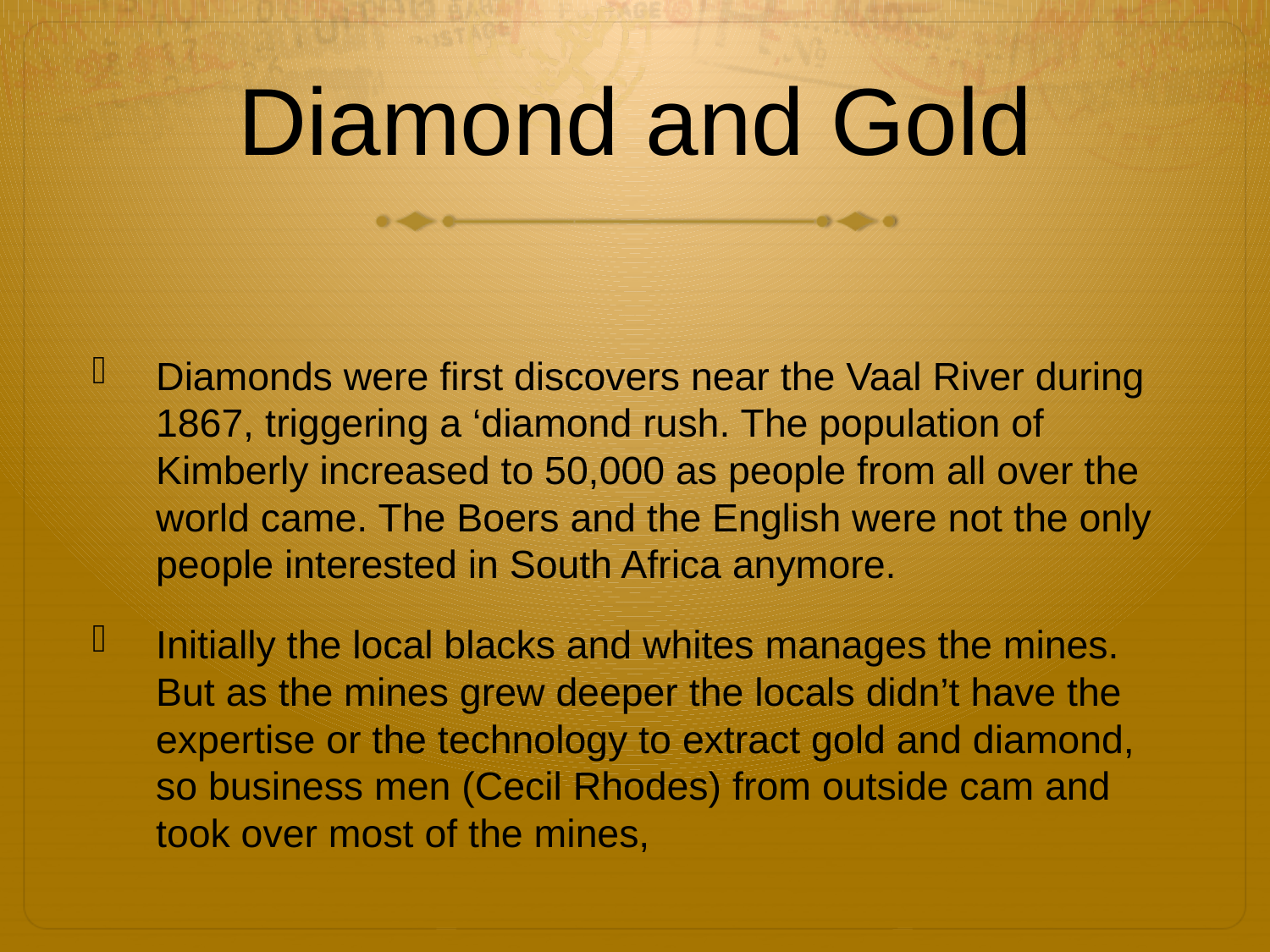

# Diamond and Gold

Diamonds were first discovers near the Vaal River during 1867, triggering a ‘diamond rush. The population of Kimberly increased to 50,000 as people from all over the world came. The Boers and the English were not the only people interested in South Africa anymore.
Initially the local blacks and whites manages the mines. But as the mines grew deeper the locals didn’t have the expertise or the technology to extract gold and diamond, so business men (Cecil Rhodes) from outside cam and took over most of the mines,